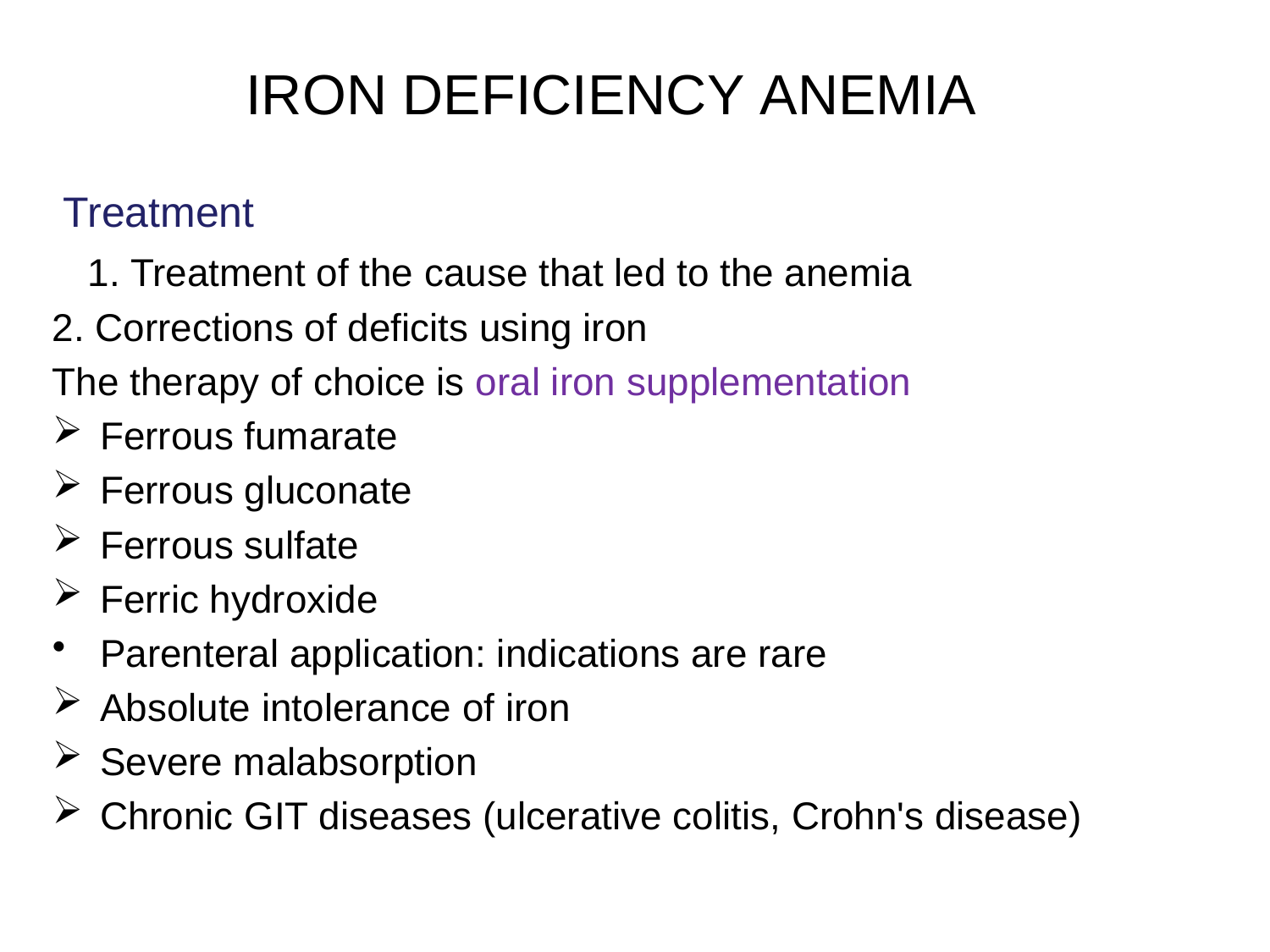

# IRON DEFICIENCY ANEMIA
 Treatment
   1. Treatment of the cause that led to the anemia
2. Corrections of deficits using iron
The therapy of choice is oral iron supplementation
Ferrous fumarate
Ferrous gluconate
Ferrous sulfate
Ferric hydroxide
Parenteral application: indications are rare
Absolute intolerance of iron
Severe malabsorption
Chronic GIT diseases (ulcerative colitis, Crohn's disease)